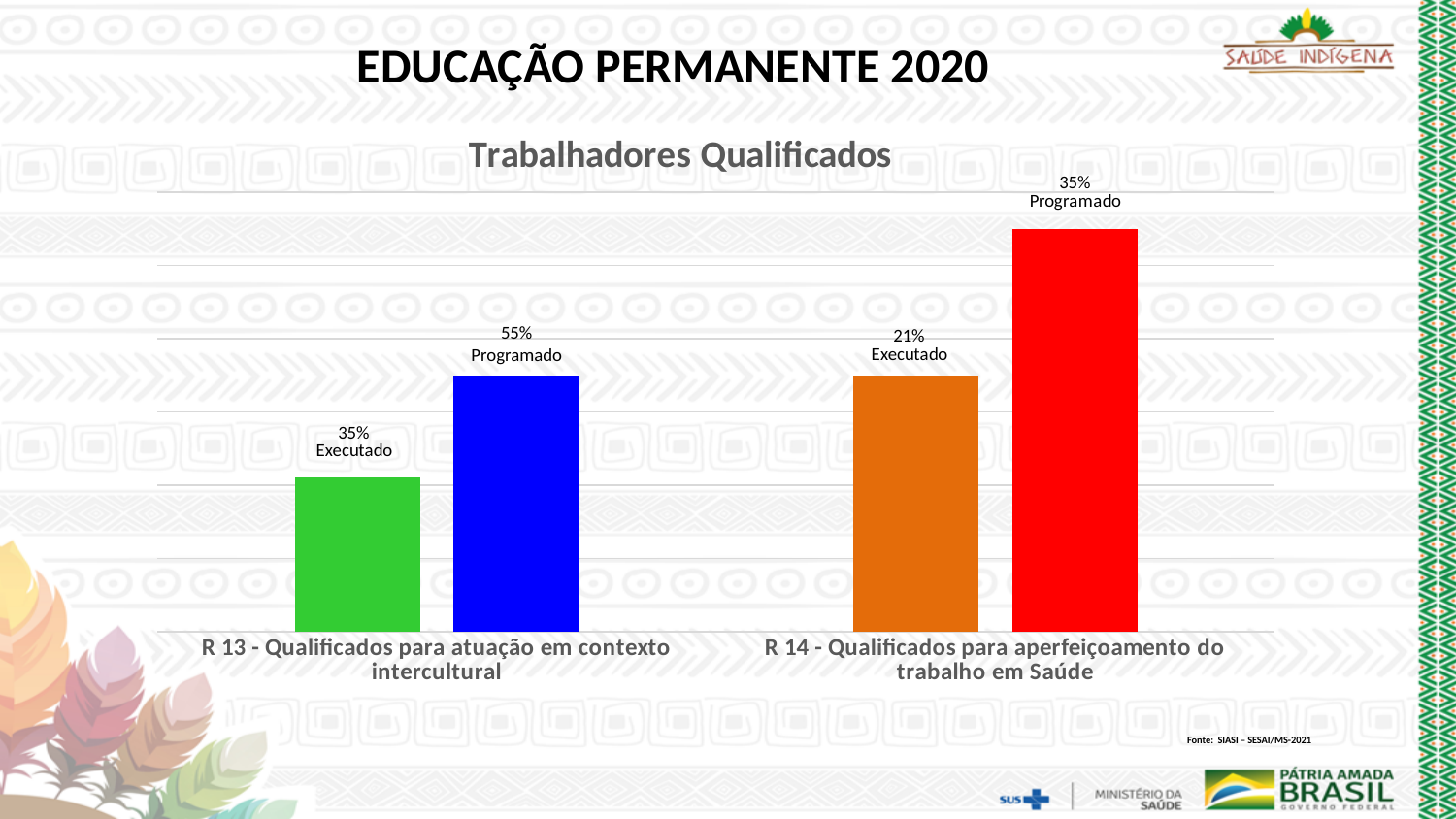

# EDUCAÇÃO PERMANENTE 2020

### Chart: Trabalhadores Qualificados

| Category | R 13 - Qualificados para atuação em contexto intercultural | R 14 - Qualificados para aperfeiçoamento do trabalho em Saúde |
|---|---|---|
| R 13 - Qualificados para atuação em contexto intercultural | 21.0 | 35.0 |
| R 14 - Qualificados para aperfeiçoamento do trabalho em Saúde | 35.0 | 55.0 |
55%
Programado
Fonte:  SIASI – SESAI/MS-2021